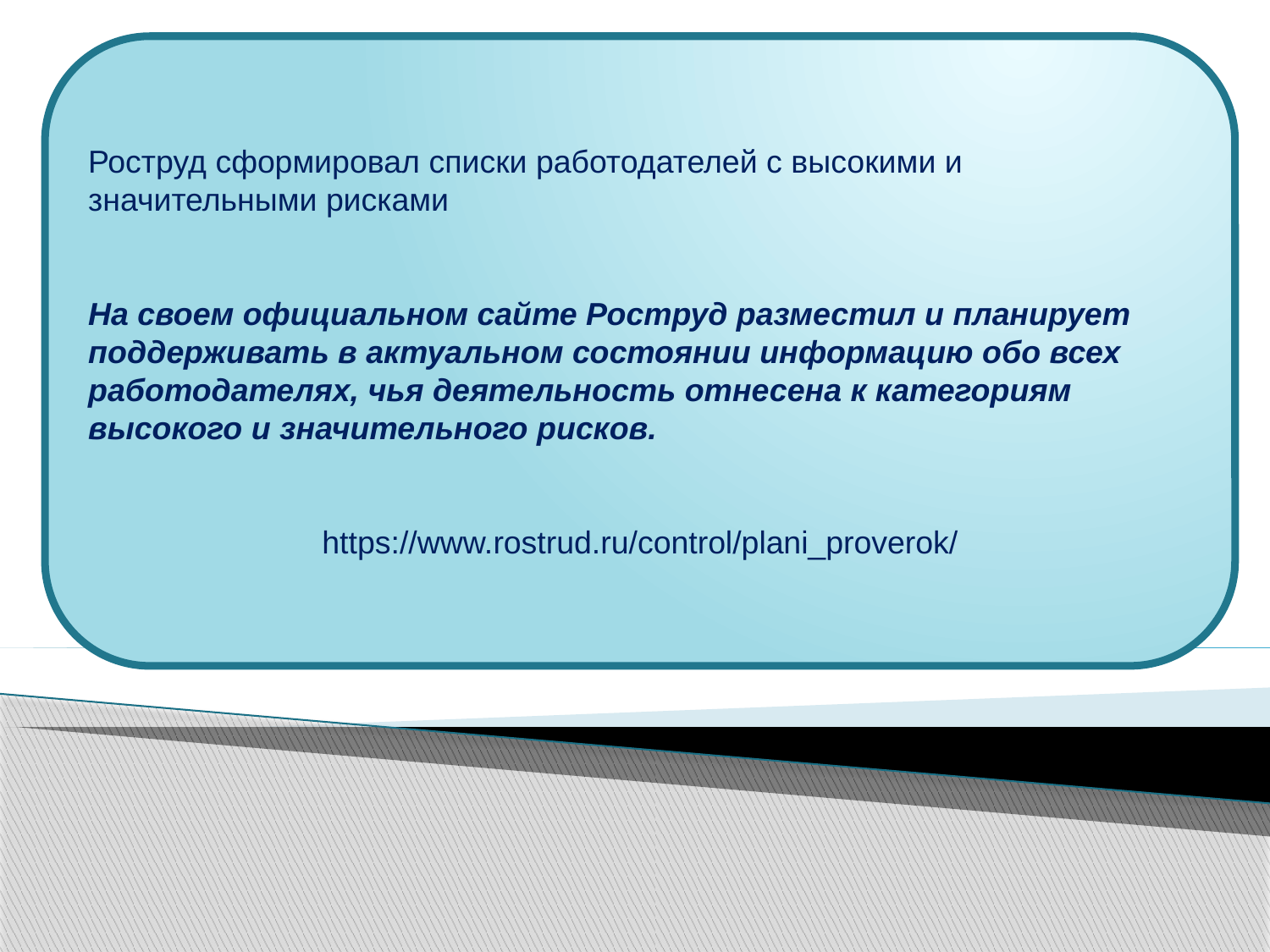

Роструд сформировал списки работодателей с высокими и значительными рисками

На своем официальном сайте Роструд разместил и планирует поддерживать в актуальном состоянии информацию обо всех работодателях, чья деятельность отнесена к категориям высокого и значительного рисков.

https://www.rostrud.ru/control/plani_proverok/